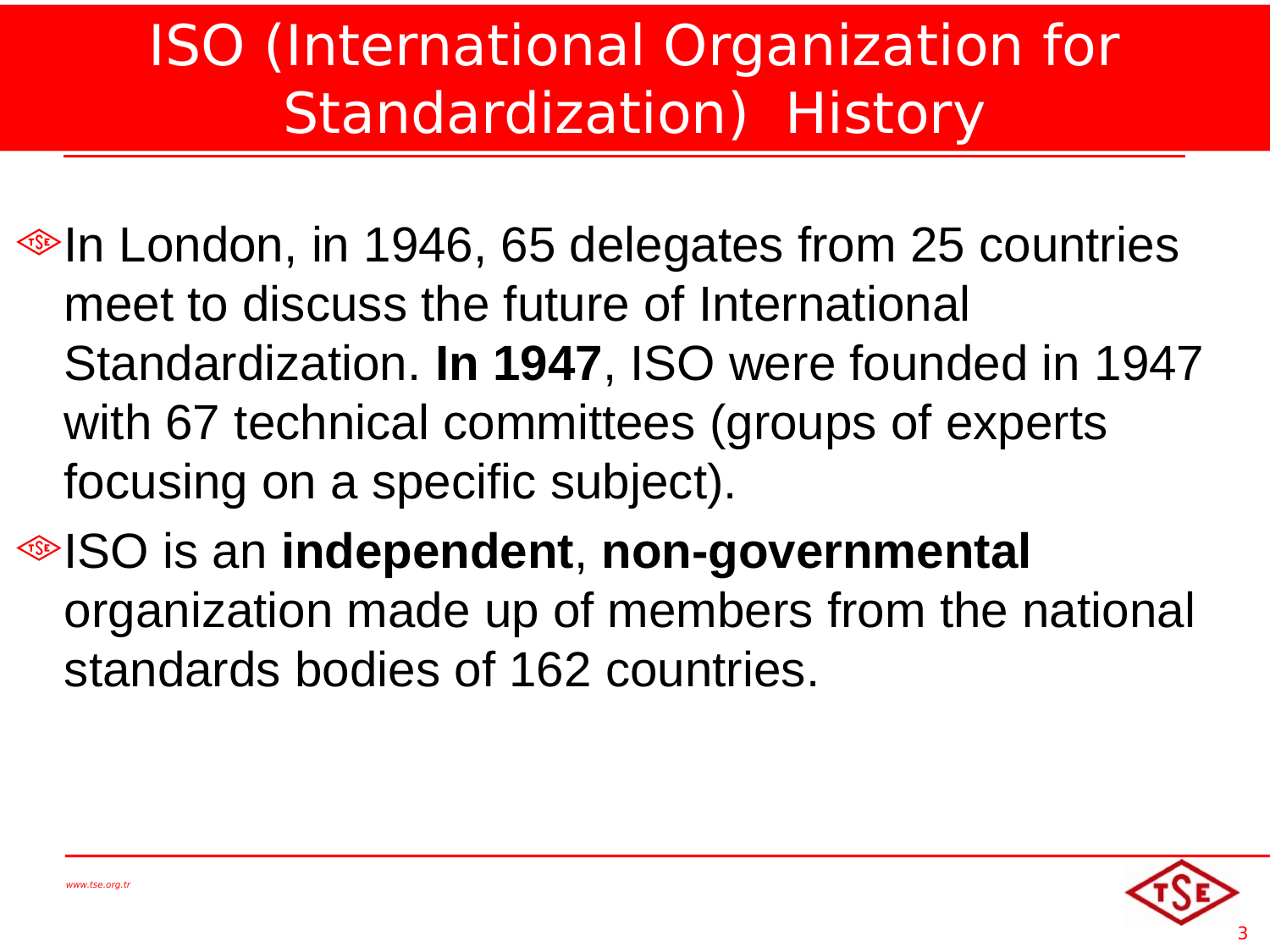

# ISO (International Organization for Standardization)  History
In London, in 1946, 65 delegates from 25 countries meet to discuss the future of International Standardization. In 1947, ISO were founded in 1947 with 67 technical committees (groups of experts focusing on a specific subject).
ISO is an independent, non-governmental organization made up of members from the national standards bodies of 162 countries.

www.tse.org.tr
3